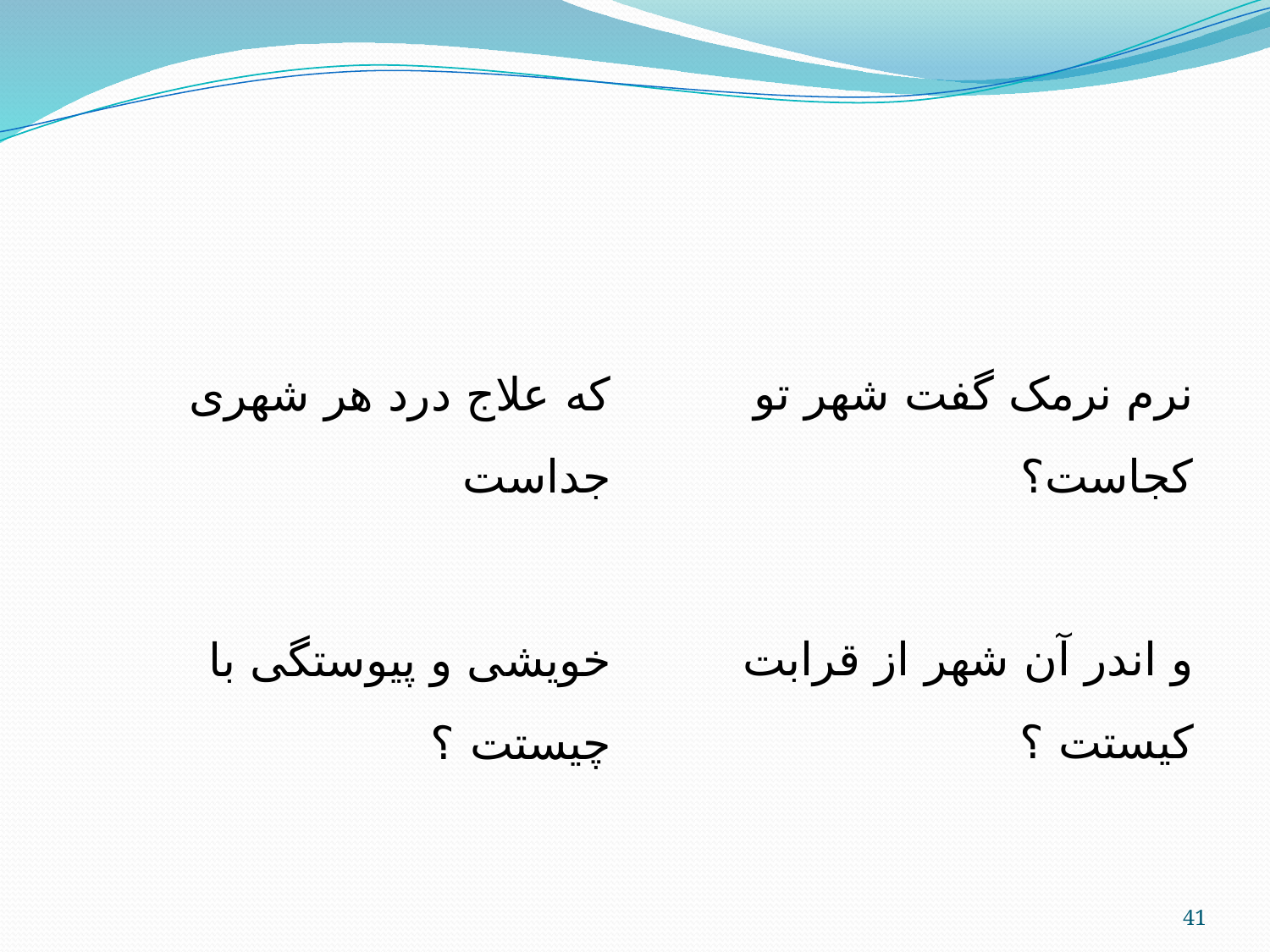

#

که علاج درد هر شهری جداست

خویشی و پیوستگی با چیستت ؟

نرم نرمک گفت شهر تو کجاست؟

و اندر آن شهر از قرابت کیستت ؟

41